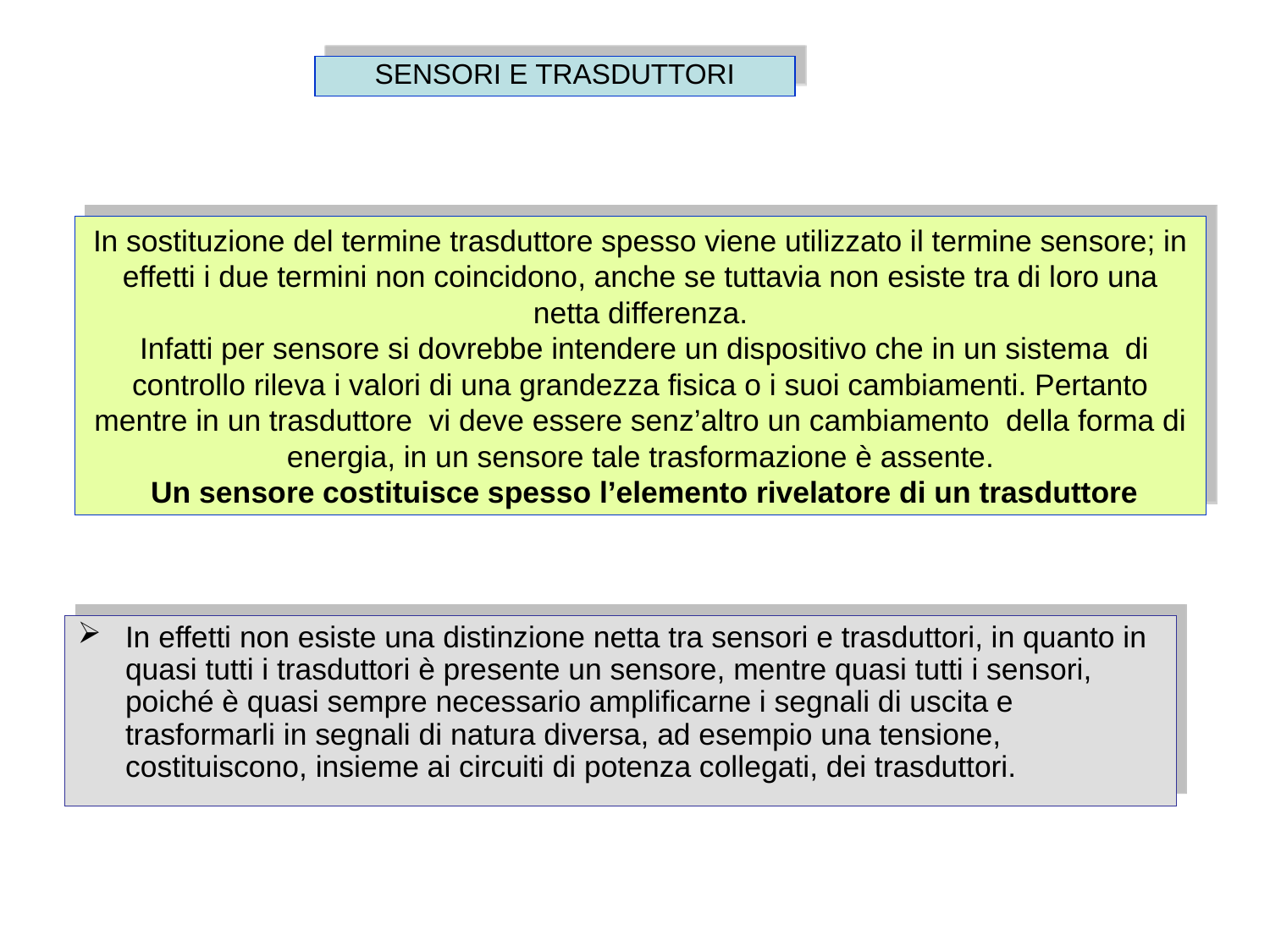

SENSORI E TRASDUTTORI
# In sostituzione del termine trasduttore spesso viene utilizzato il termine sensore; in effetti i due termini non coincidono, anche se tuttavia non esiste tra di loro una netta differenza. Infatti per sensore si dovrebbe intendere un dispositivo che in un sistema  di controllo rileva i valori di una grandezza fisica o i suoi cambiamenti. Pertanto mentre in un trasduttore  vi deve essere senz’altro un cambiamento  della forma di energia, in un sensore tale trasformazione è assente. Un sensore costituisce spesso l’elemento rivelatore di un trasduttore
In effetti non esiste una distinzione netta tra sensori e trasduttori, in quanto in quasi tutti i trasduttori è presente un sensore, mentre quasi tutti i sensori, poiché è quasi sempre necessario amplificarne i segnali di uscita e trasformarli in segnali di natura diversa, ad esempio una tensione, costituiscono, insieme ai circuiti di potenza collegati, dei trasduttori.